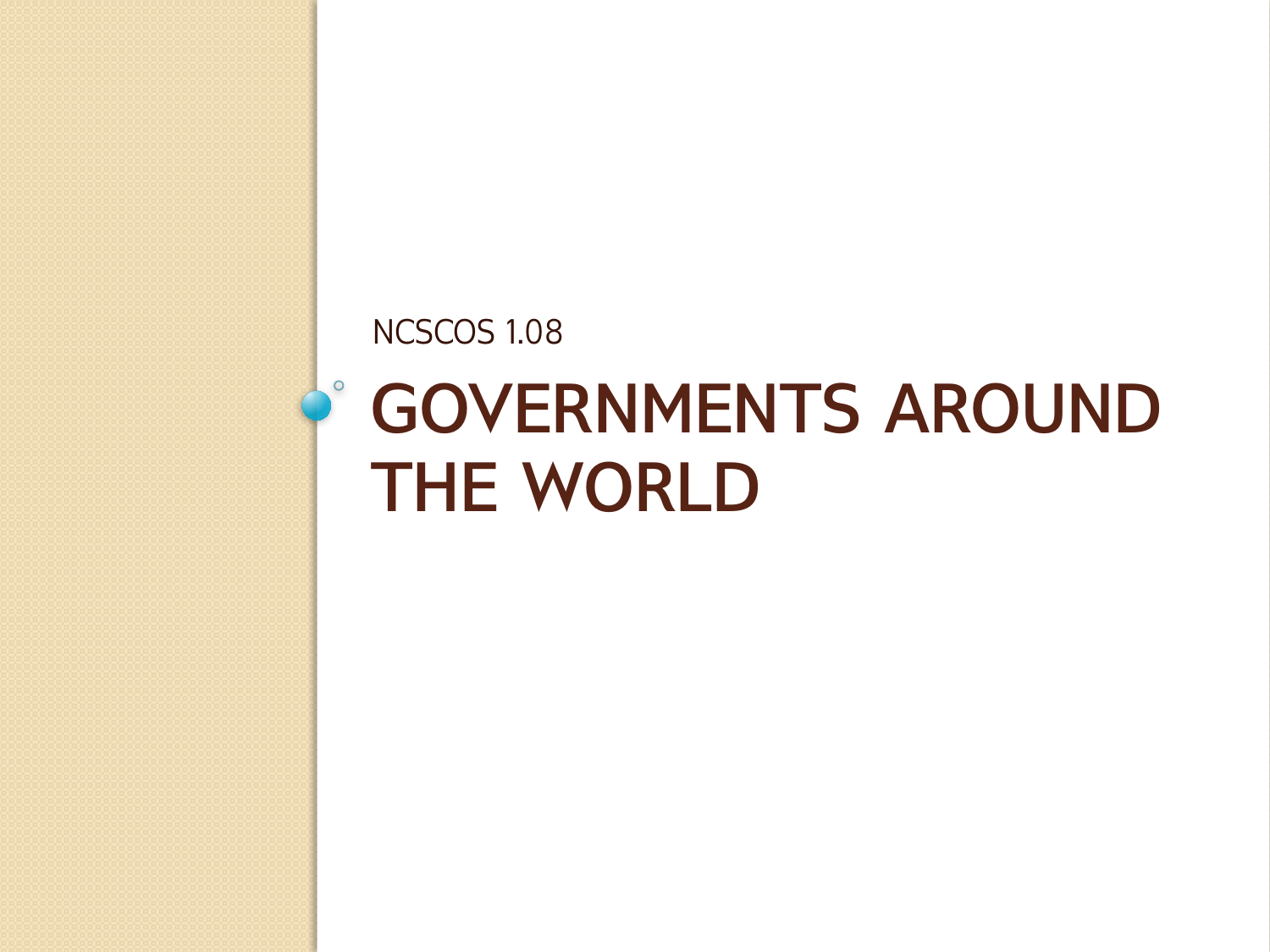

NCSCOS 1.08
# Governments Around the World